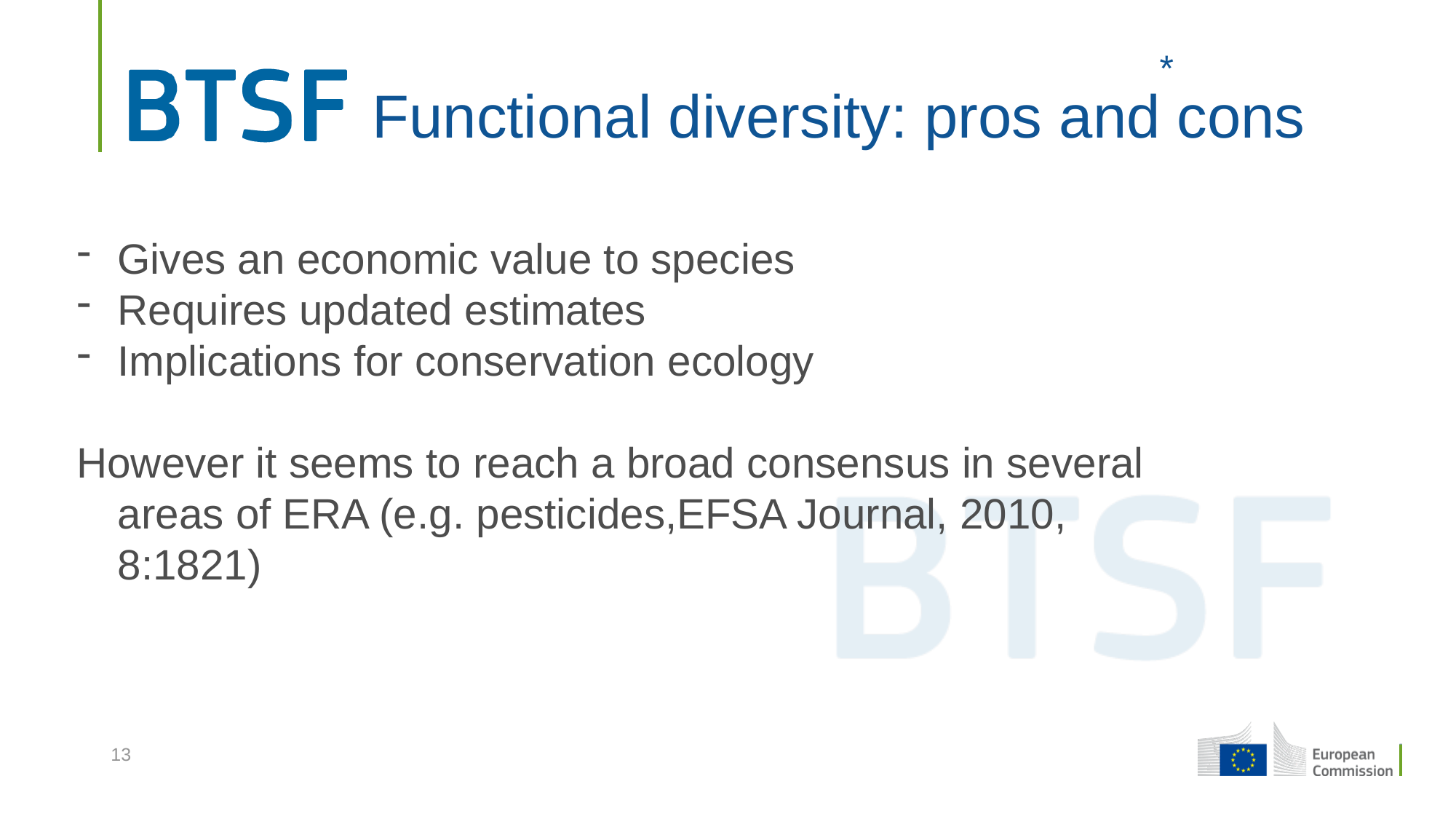

*
# Functional diversity: pros and cons
Gives an economic value to species
Requires updated estimates
Implications for conservation ecology

However it seems to reach a broad consensus in several areas of ERA (e.g. pesticides,EFSA Journal, 2010, 8:1821)

13